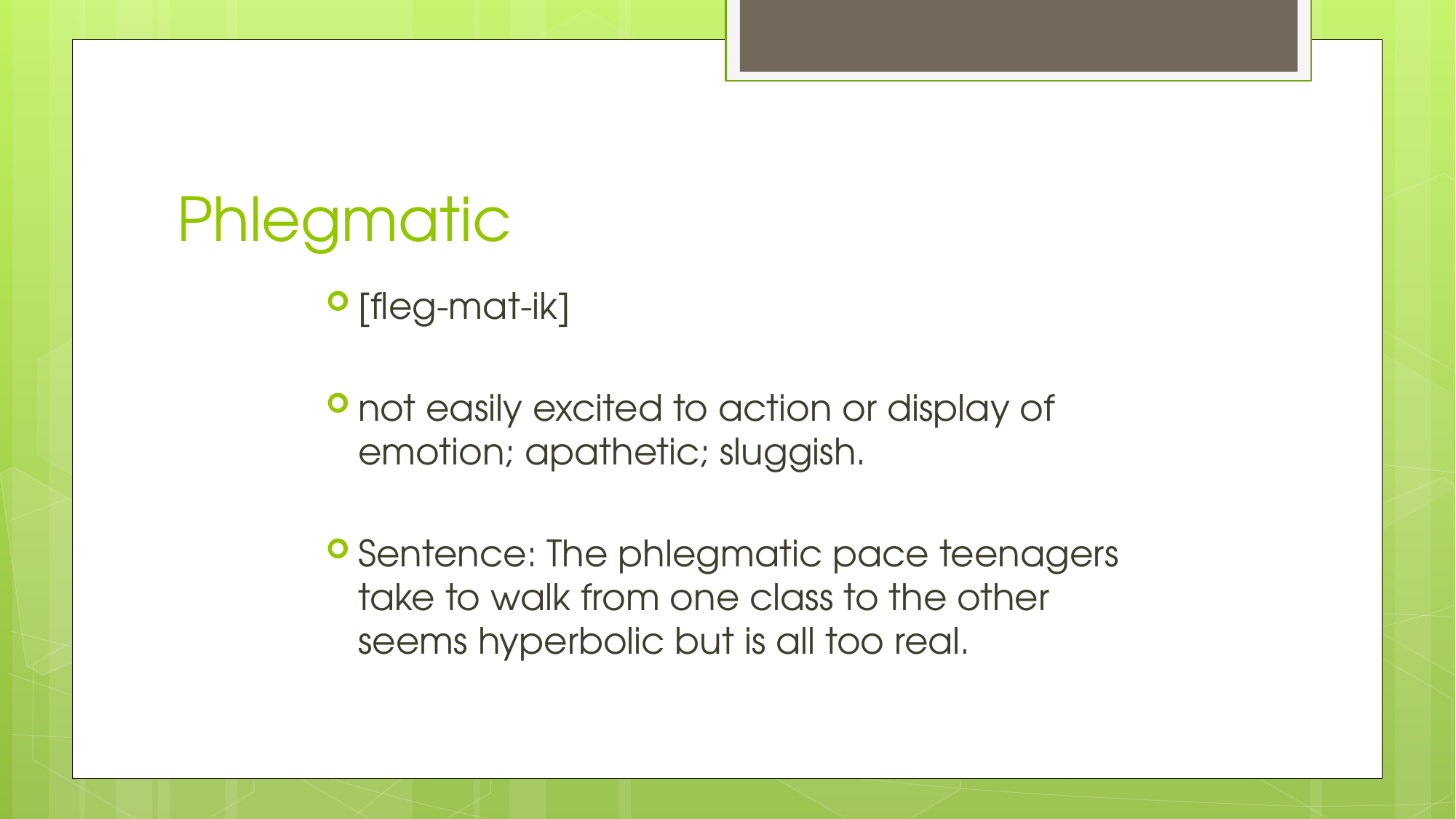

# Phlegmatic
[fleg-mat-ik]

not easily excited to action or display of emotion; apathetic; sluggish.

Sentence: The phlegmatic pace teenagers take to walk from one class to the other seems hyperbolic but is all too real.